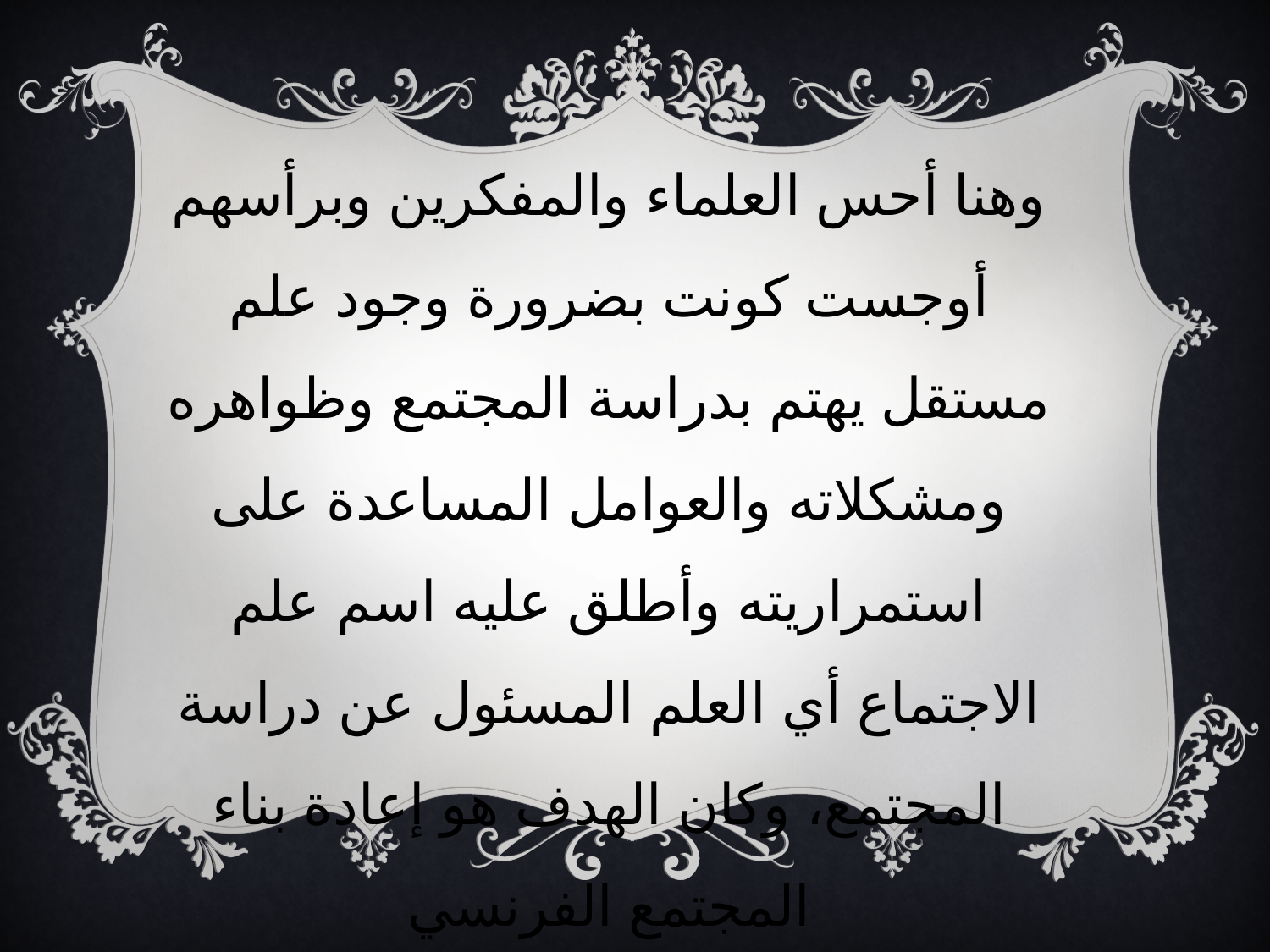

وهنا أحس العلماء والمفكرين وبرأسهم أوجست كونت بضرورة وجود علم مستقل يهتم بدراسة المجتمع وظواهره ومشكلاته والعوامل المساعدة على استمراريته وأطلق عليه اسم علم الاجتماع أي العلم المسئول عن دراسة المجتمع، وكان الهدف هو إعادة بناء المجتمع الفرنسي